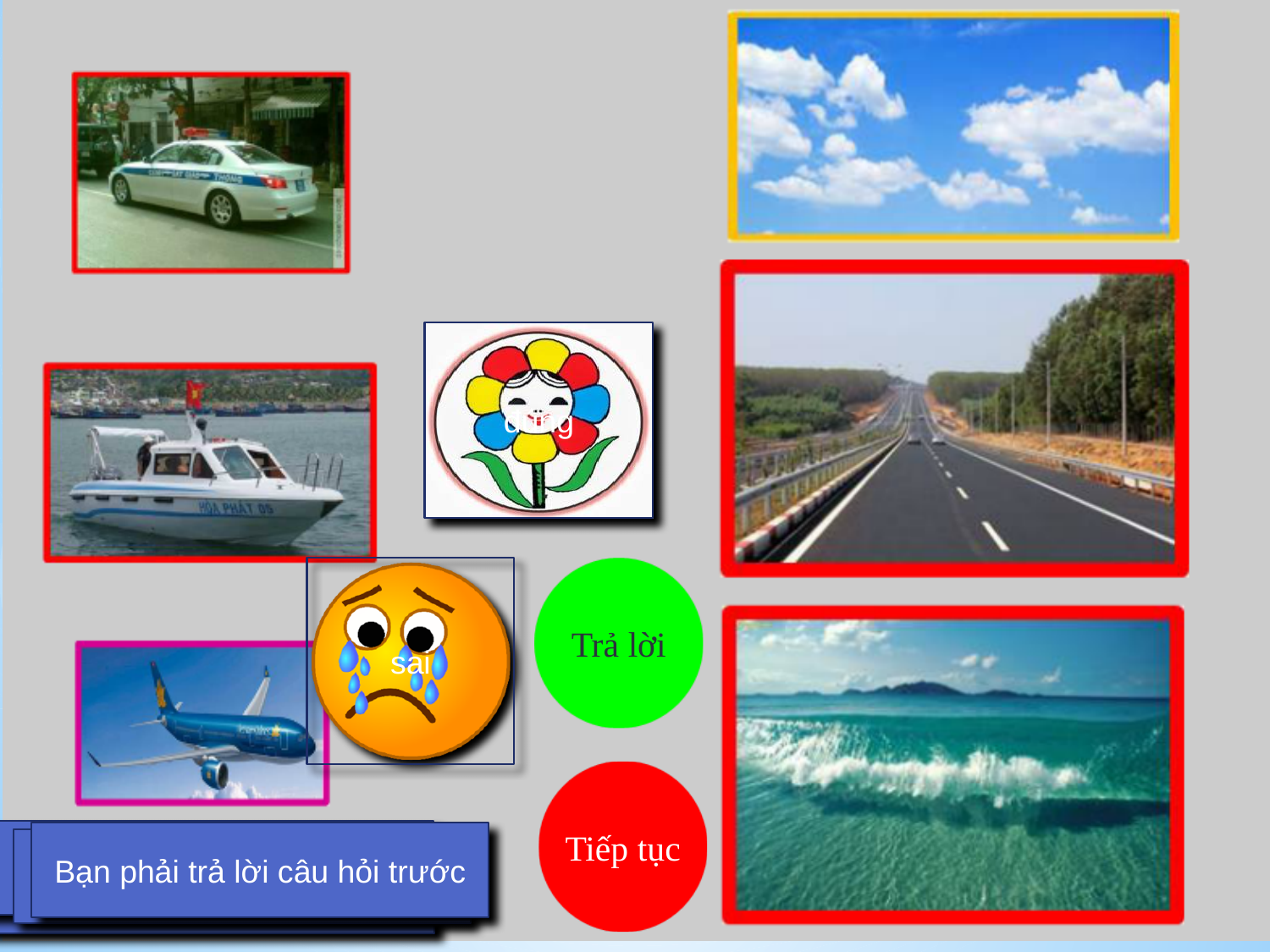

# Drag Drop
đúng

Trả lời
sai

Tiếp tục
Bạn không hoàn thành
Bạn phải trả lời câu hỏi trước
Thử lại
Bạn đã làm đúng